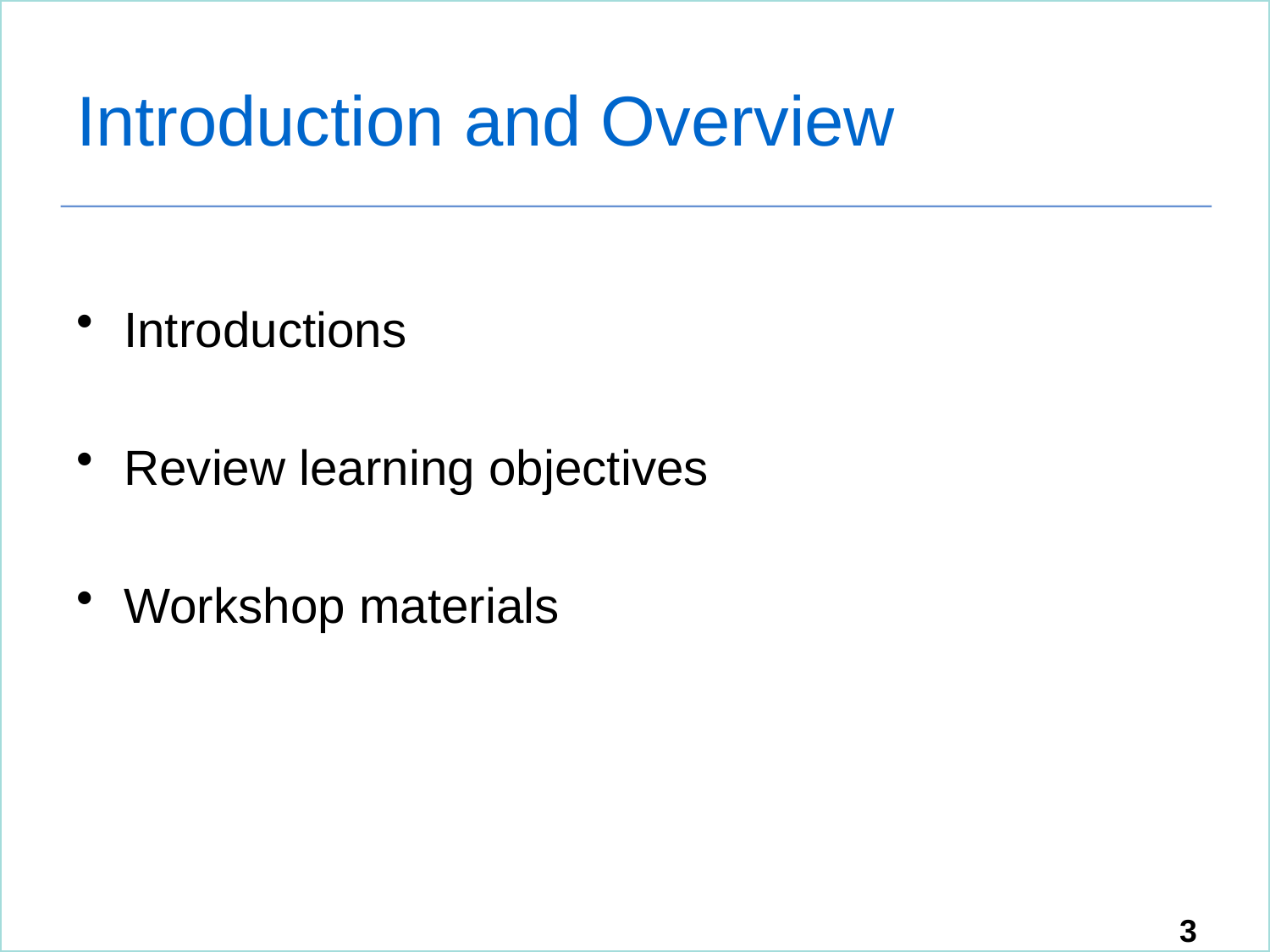

# Introduction and Overview

Introductions

Review learning objectives

Workshop materials
3